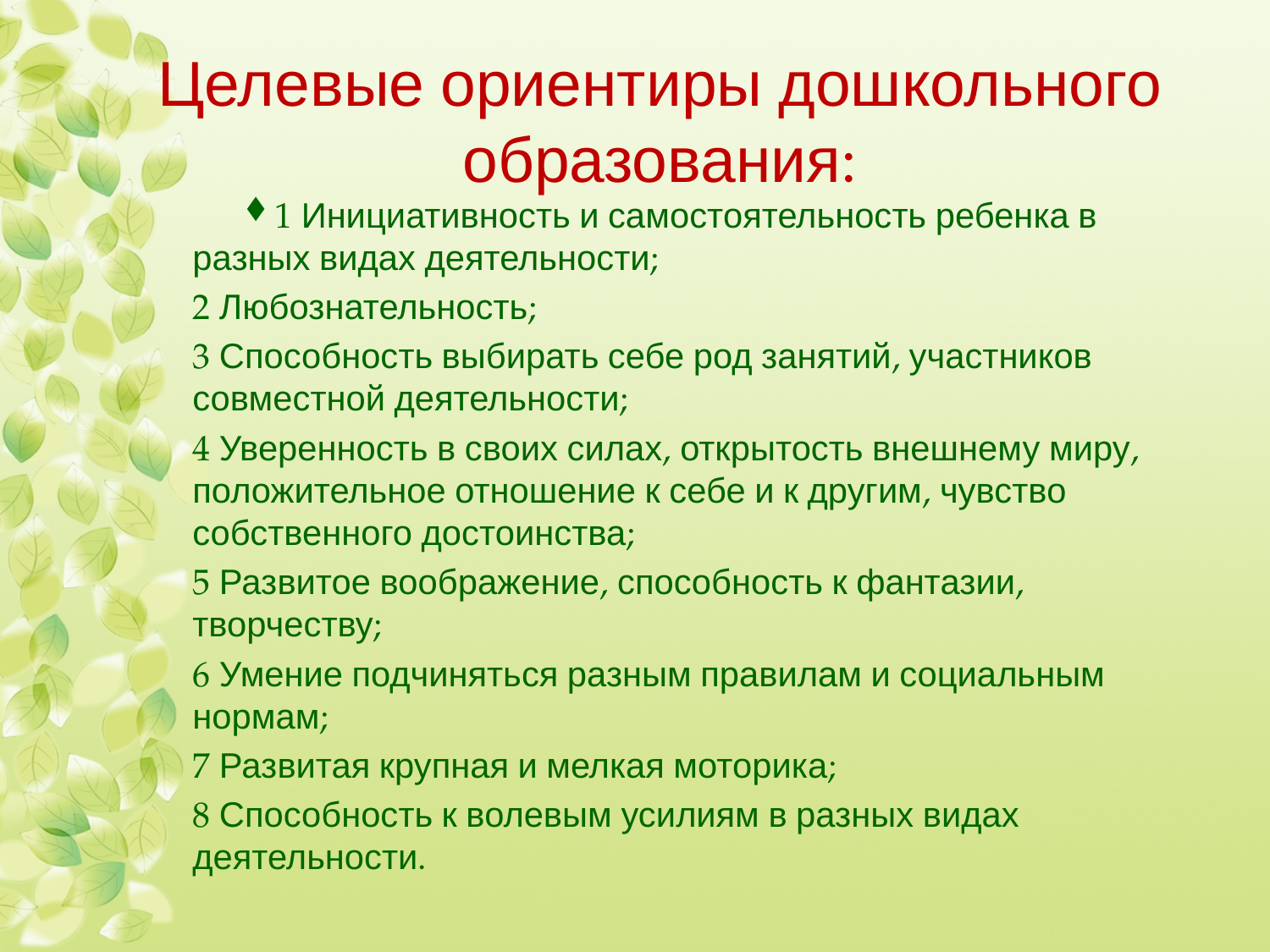

# Целевые ориентиры дошкольного образования:
1 Инициативность и самостоятельность ребенка в разных видах деятельности;
2 Любознательность;
3 Способность выбирать себе род занятий, участников совместной деятельности;
4 Уверенность в своих силах, открытость внешнему миру, положительное отношение к себе и к другим, чувство собственного достоинства;
5 Развитое воображение, способность к фантазии, творчеству;
6 Умение подчиняться разным правилам и социальным нормам;
7 Развитая крупная и мелкая моторика;
8 Способность к волевым усилиям в разных видах деятельности.